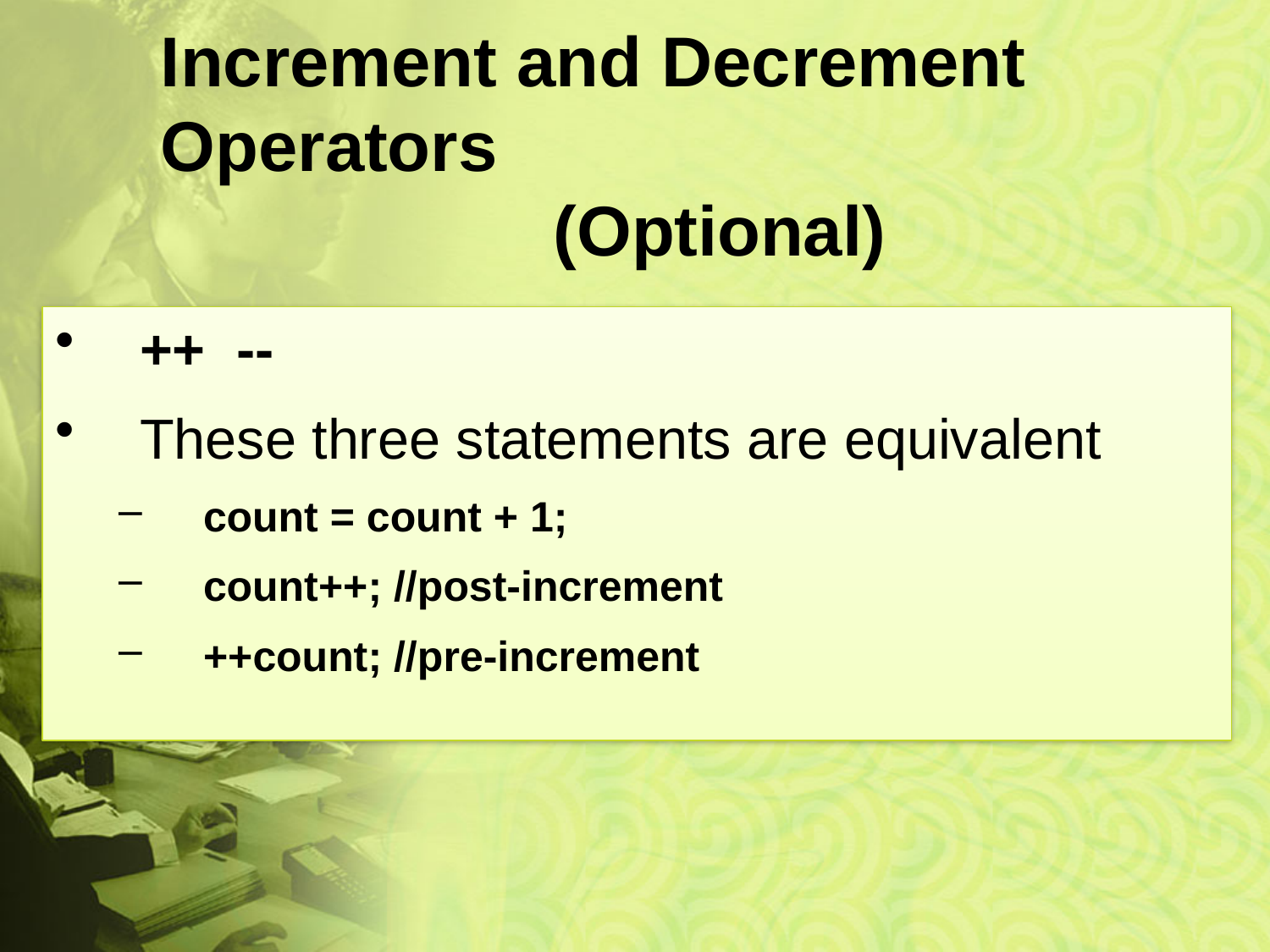

# Increment and Decrement Operators (Optional)
++  --
These three statements are equivalent
count = count + 1;
count++; //post-increment
++count; //pre-increment